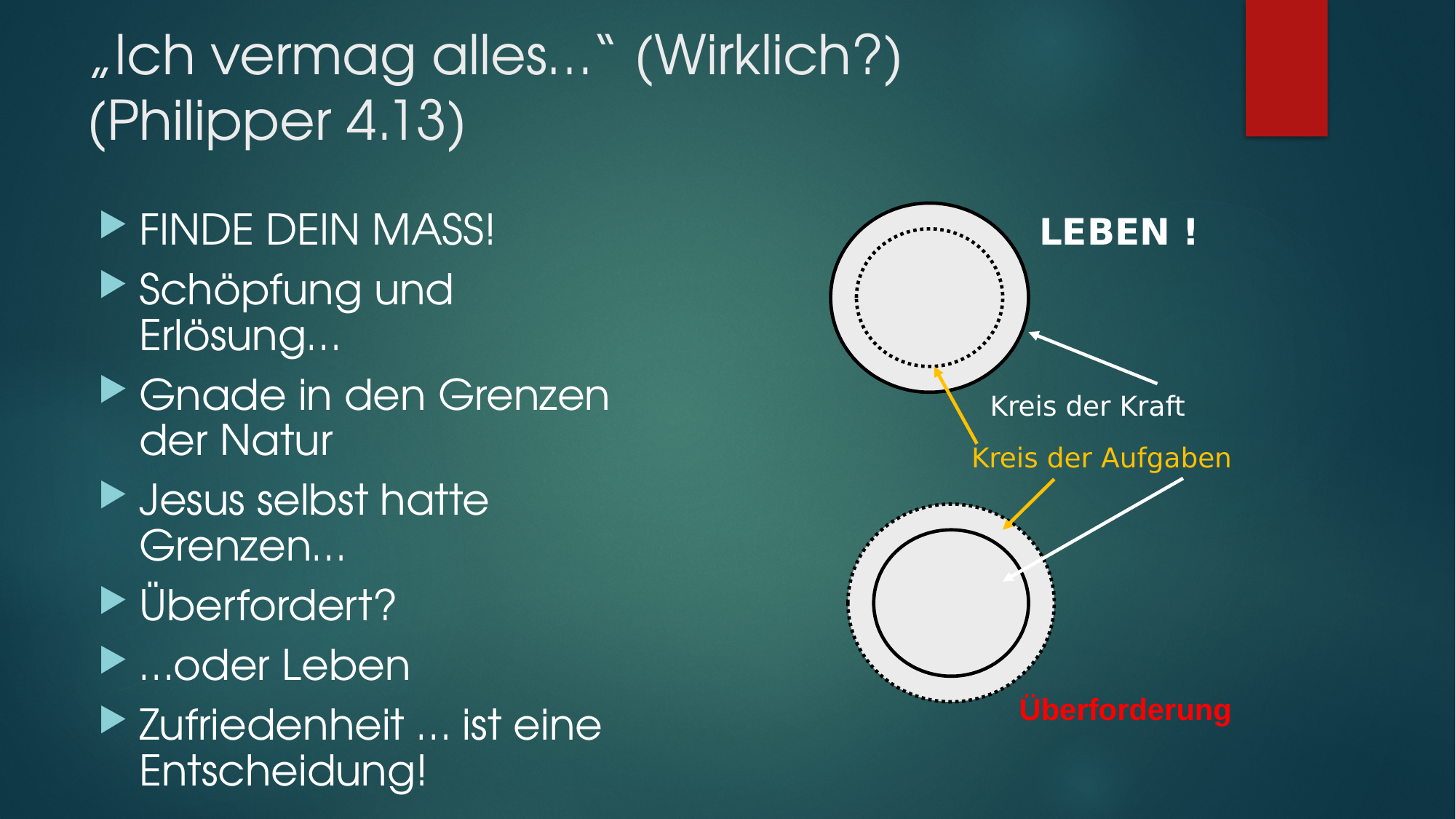

# „Ich vermag alles…“ (Wirklich?) (Philipper 4.13)

FINDE DEIN MASS!
Schöpfung und Erlösung…
Gnade in den Grenzen der Natur
Jesus selbst hatte Grenzen…
Überfordert?
…oder Leben
Zufriedenheit … ist eine Entscheidung!

LEBEN !

Kreis der Kraft
Kreis der Aufgaben

Überforderung